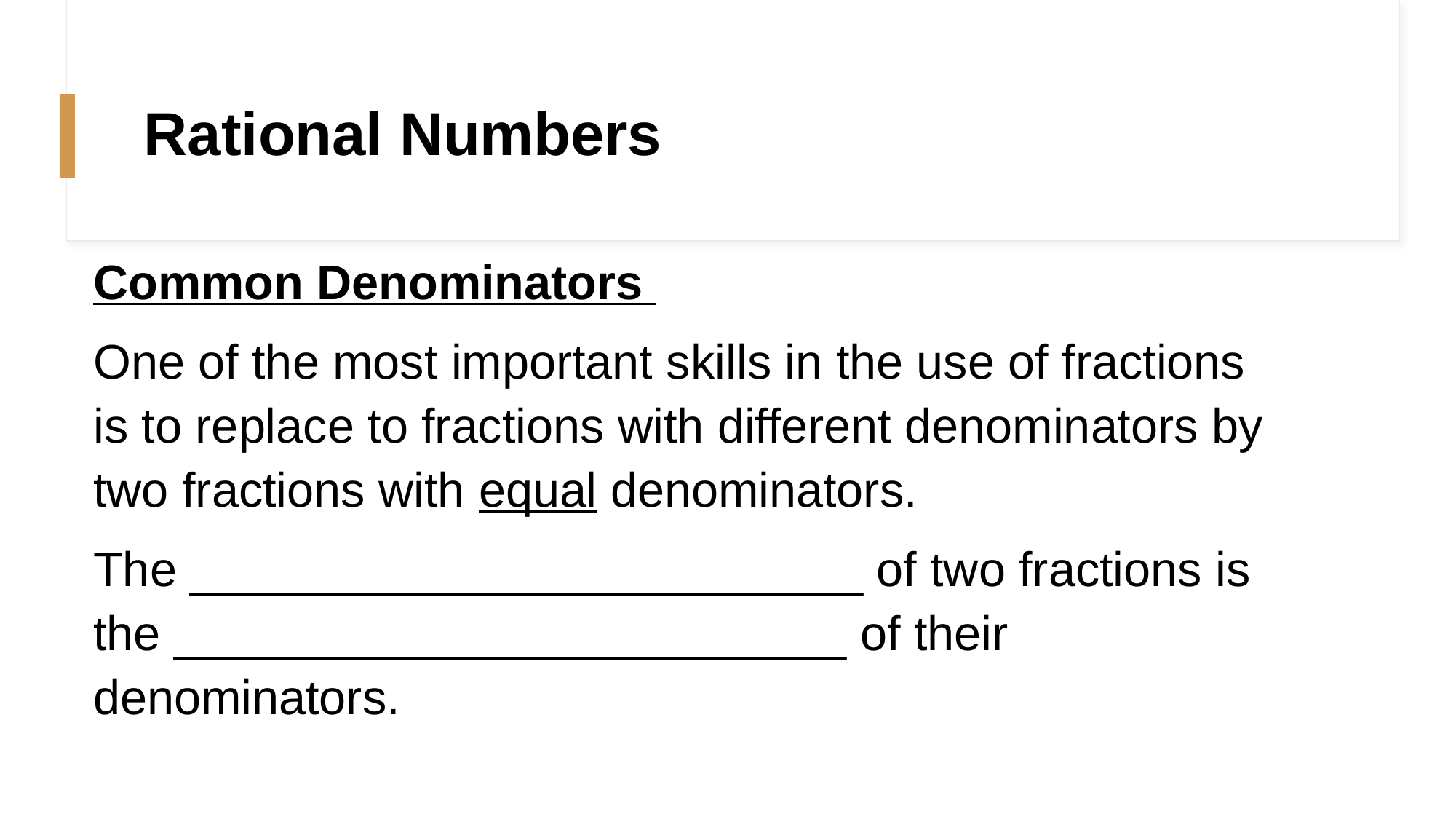

# Rational Numbers
Common Denominators
One of the most important skills in the use of fractions is to replace to fractions with different denominators by two fractions with equal denominators.
The _________________________ of two fractions is the _________________________ of their denominators.